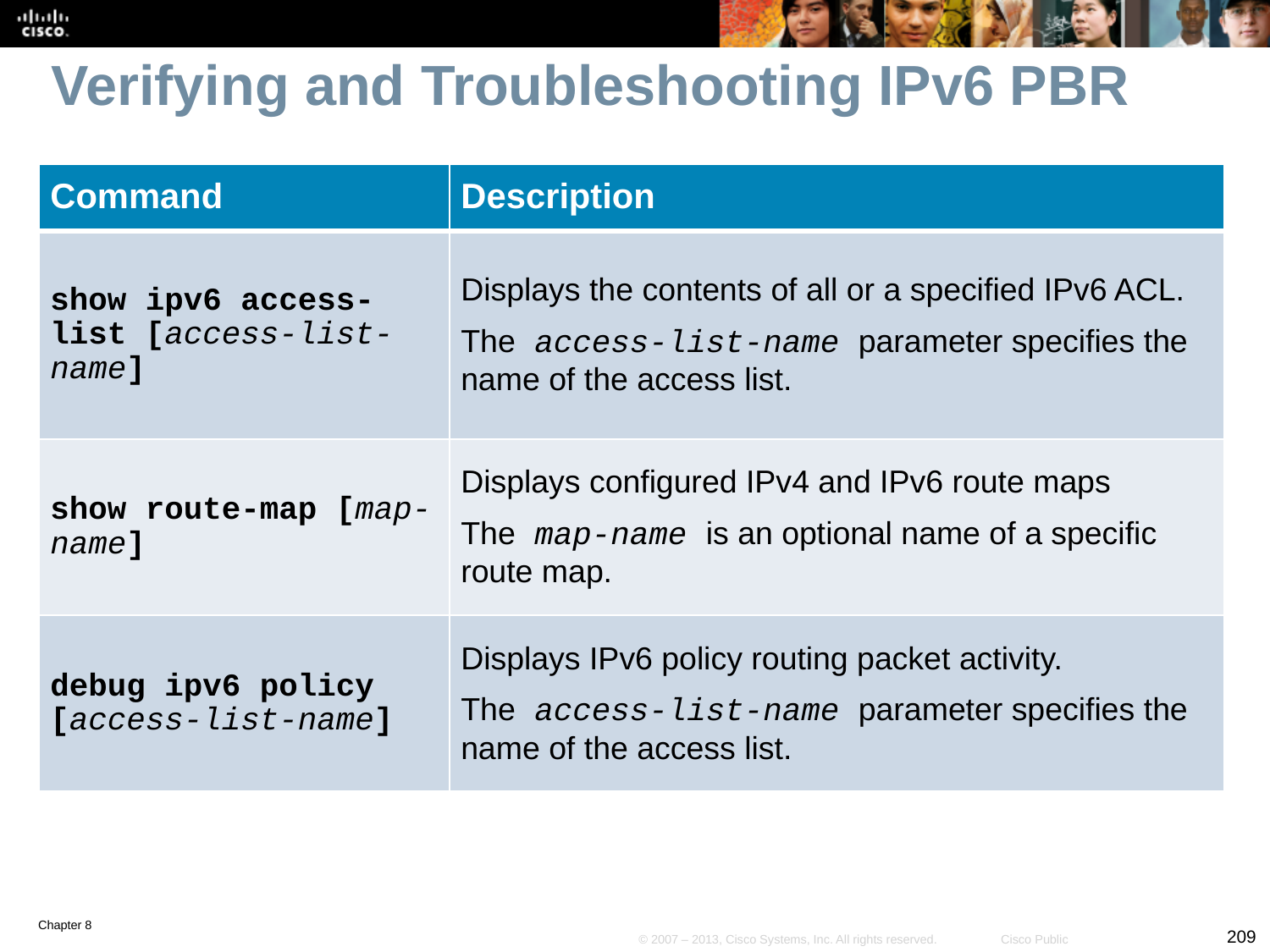

# Verifying and Troubleshooting IPv6 PBR
| Command | Description |
| --- | --- |
| show ipv6 access-list [access-list-name] | Displays the contents of all or a specified IPv6 ACL. The access-list-name parameter specifies the name of the access list. |
| show route-map [map-name] | Displays configured IPv4 and IPv6 route maps The map-name is an optional name of a specific route map. |
| debug ipv6 policy [access-list-name] | Displays IPv6 policy routing packet activity. The access-list-name parameter specifies the name of the access list. |